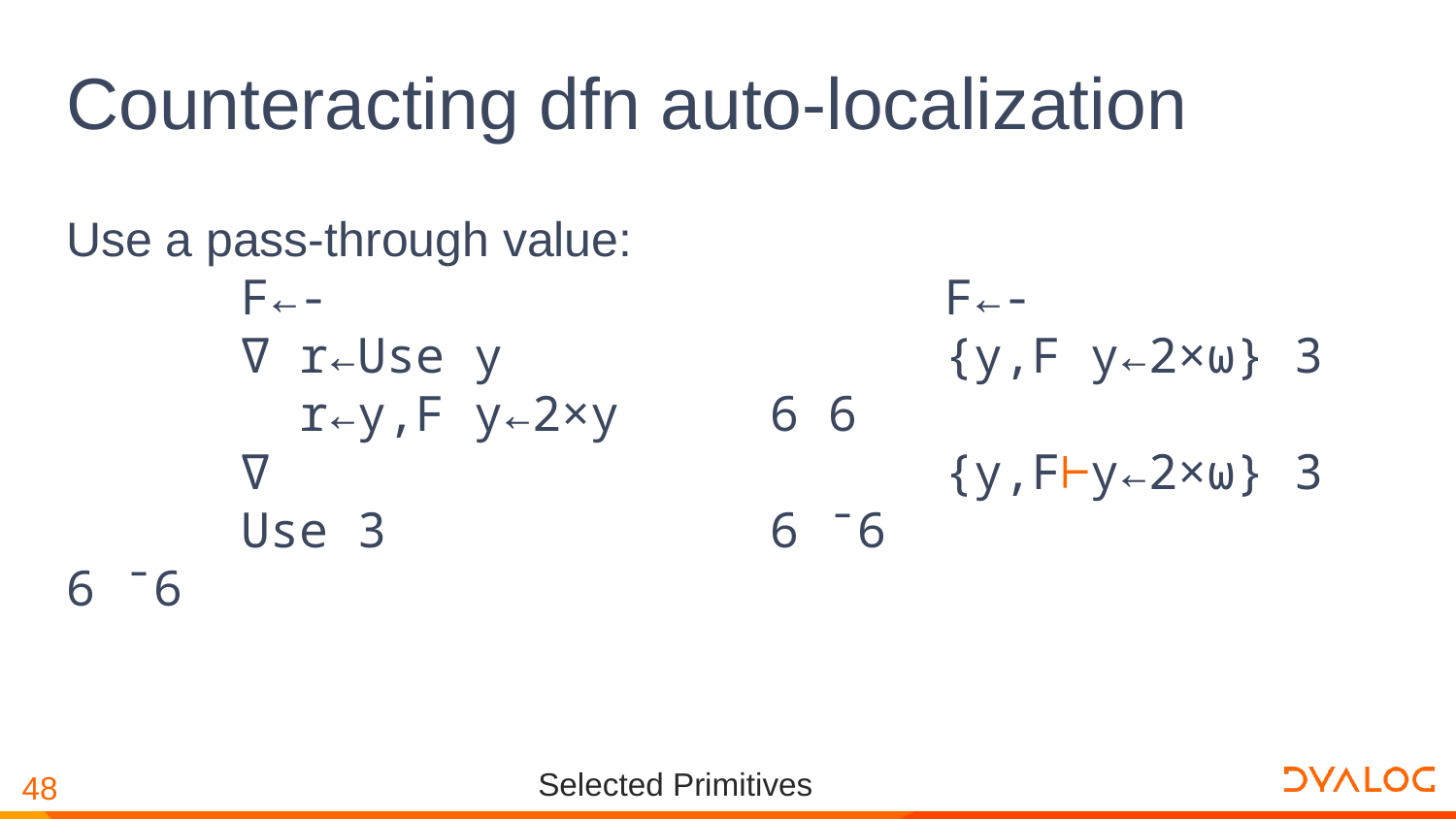

# Counteracting dfn auto-localization
Use a pass-through value:
      F←-
      ∇ r←Use y
        r←y,F y←2×y
      ∇
      Use 3
6 ¯6

      F←-
      {y,F y←2×⍵} 3
6 6
      {y,F⊢y←2×⍵} 3
6 ¯6